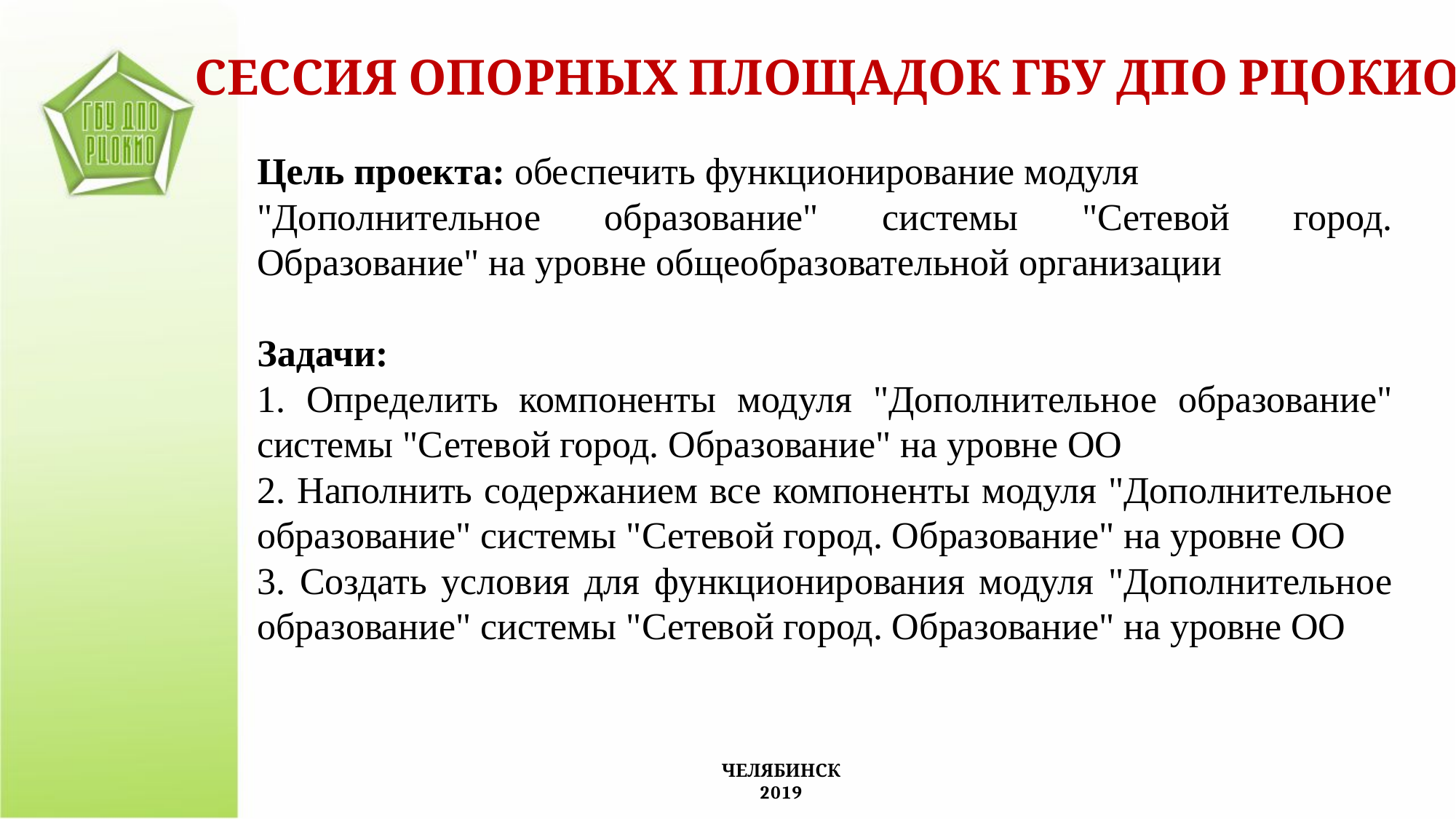

СЕССИЯ ОПОРНЫХ ПЛОЩАДОК ГБУ ДПО РЦОКИО
Цель проекта: обеспечить функционирование модуля
"Дополнительное образование" системы "Сетевой город. Образование" на уровне общеобразовательной организации

Задачи:
1. Определить компоненты модуля "Дополнительное образование" системы "Сетевой город. Образование" на уровне ОО
2. Наполнить содержанием все компоненты модуля "Дополнительное образование" системы "Сетевой город. Образование" на уровне ОО
3. Создать условия для функционирования модуля "Дополнительное образование" системы "Сетевой город. Образование" на уровне ОО

ЧЕЛЯБИНСК
2019